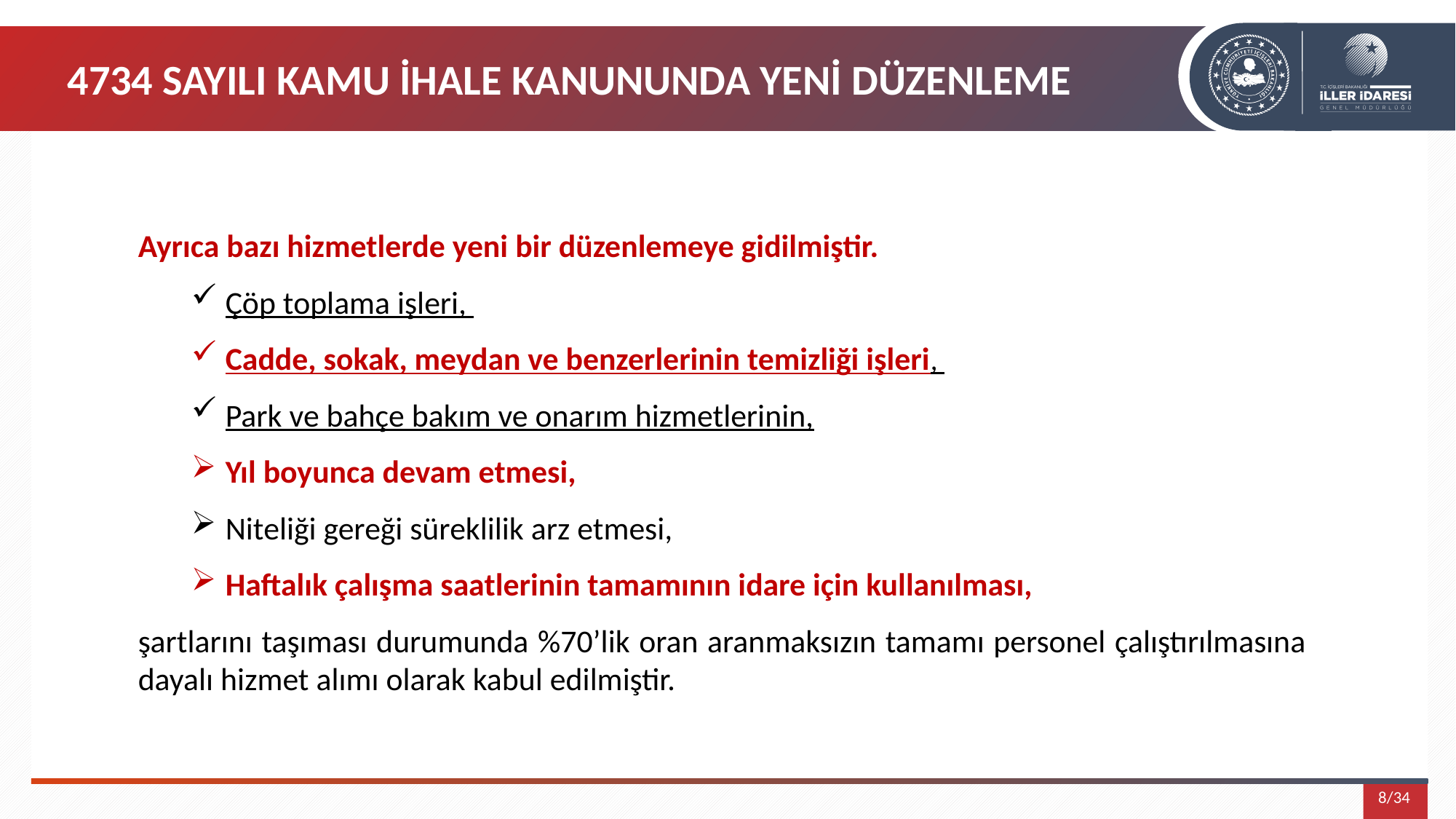

4734 SAYILI KAMU İHALE KANUNUNDA YENİ DÜZENLEME
Ayrıca bazı hizmetlerde yeni bir düzenlemeye gidilmiştir.
Çöp toplama işleri,
Cadde, sokak, meydan ve benzerlerinin temizliği işleri,
Park ve bahçe bakım ve onarım hizmetlerinin,
Yıl boyunca devam etmesi,
Niteliği gereği süreklilik arz etmesi,
Haftalık çalışma saatlerinin tamamının idare için kullanılması,
şartlarını taşıması durumunda %70’lik oran aranmaksızın tamamı personel çalıştırılmasına dayalı hizmet alımı olarak kabul edilmiştir.